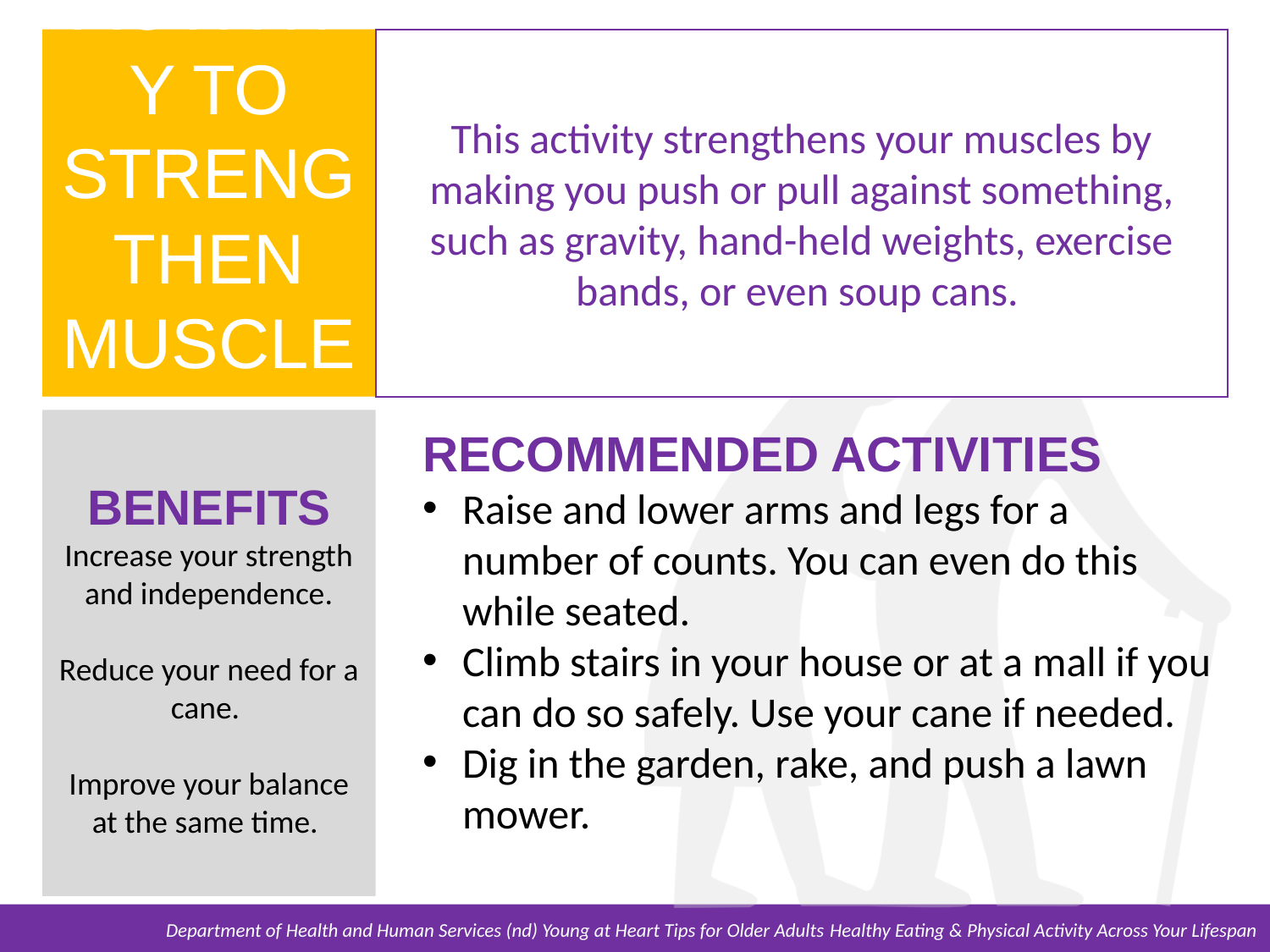

ACTIVITY TO STRENGTHEN MUSCLES
This activity strengthens your muscles by making you push or pull against something, such as gravity, hand-held weights, exercise bands, or even soup cans.

BENEFITS
Increase your strength and independence.

Reduce your need for a cane.

Improve your balance at the same time.

RECOMMENDED ACTIVITIES
Raise and lower arms and legs for a number of counts. You can even do this while seated.
Climb stairs in your house or at a mall if you can do so safely. Use your cane if needed.
Dig in the garden, rake, and push a lawn mower.

Department of Health and Human Services (nd) Young at Heart Tips for Older Adults Healthy Eating & Physical Activity Across Your Lifespan